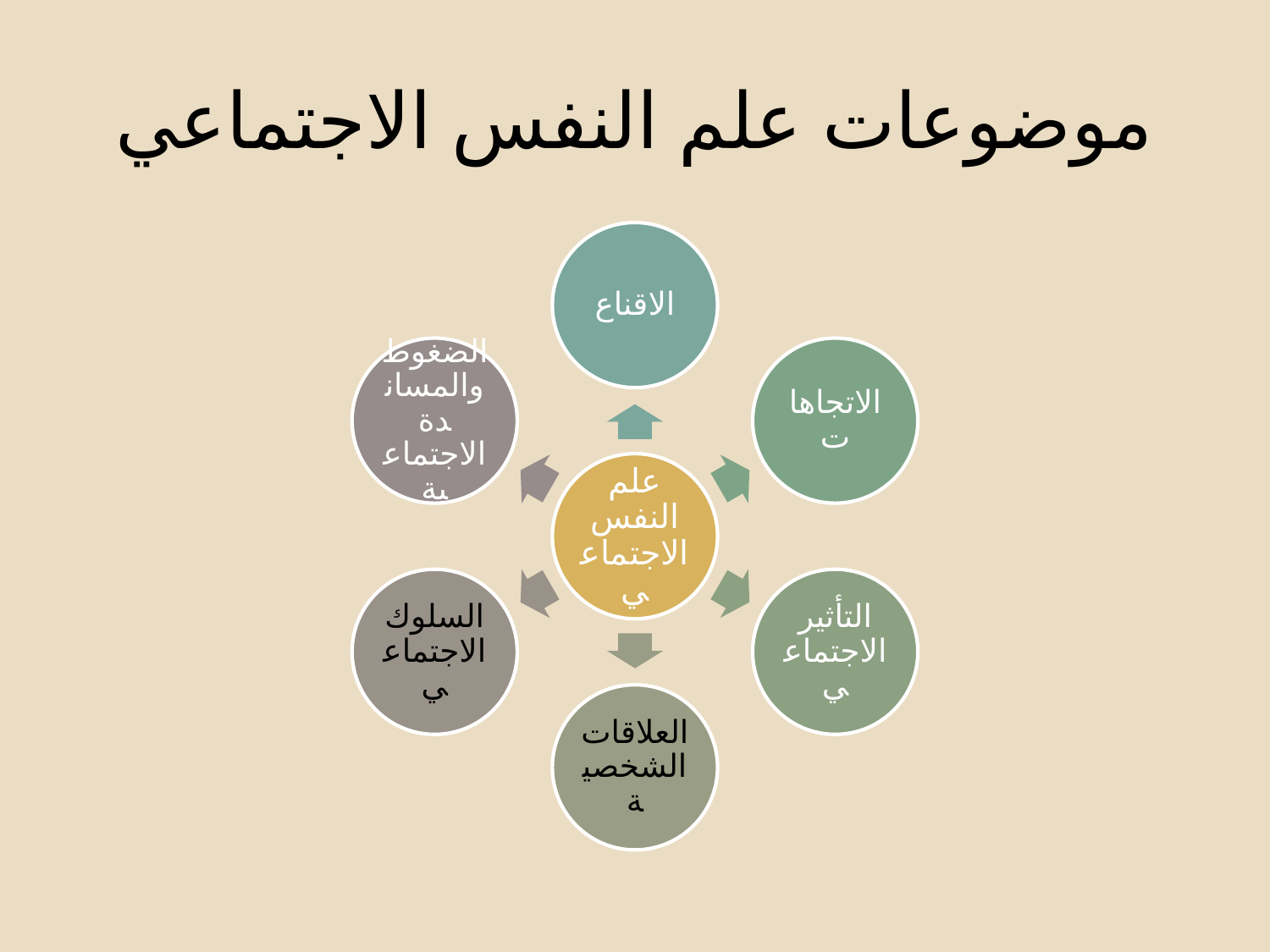

# موضوعات علم النفس الاجتماعي
علم النفس الاجتماعي

الاقناع

الاتجاهات

التأثير الاجتماعي

العلاقات الشخصية

السلوك الاجتماعي

الضغوط والمساندة الاجتماعية